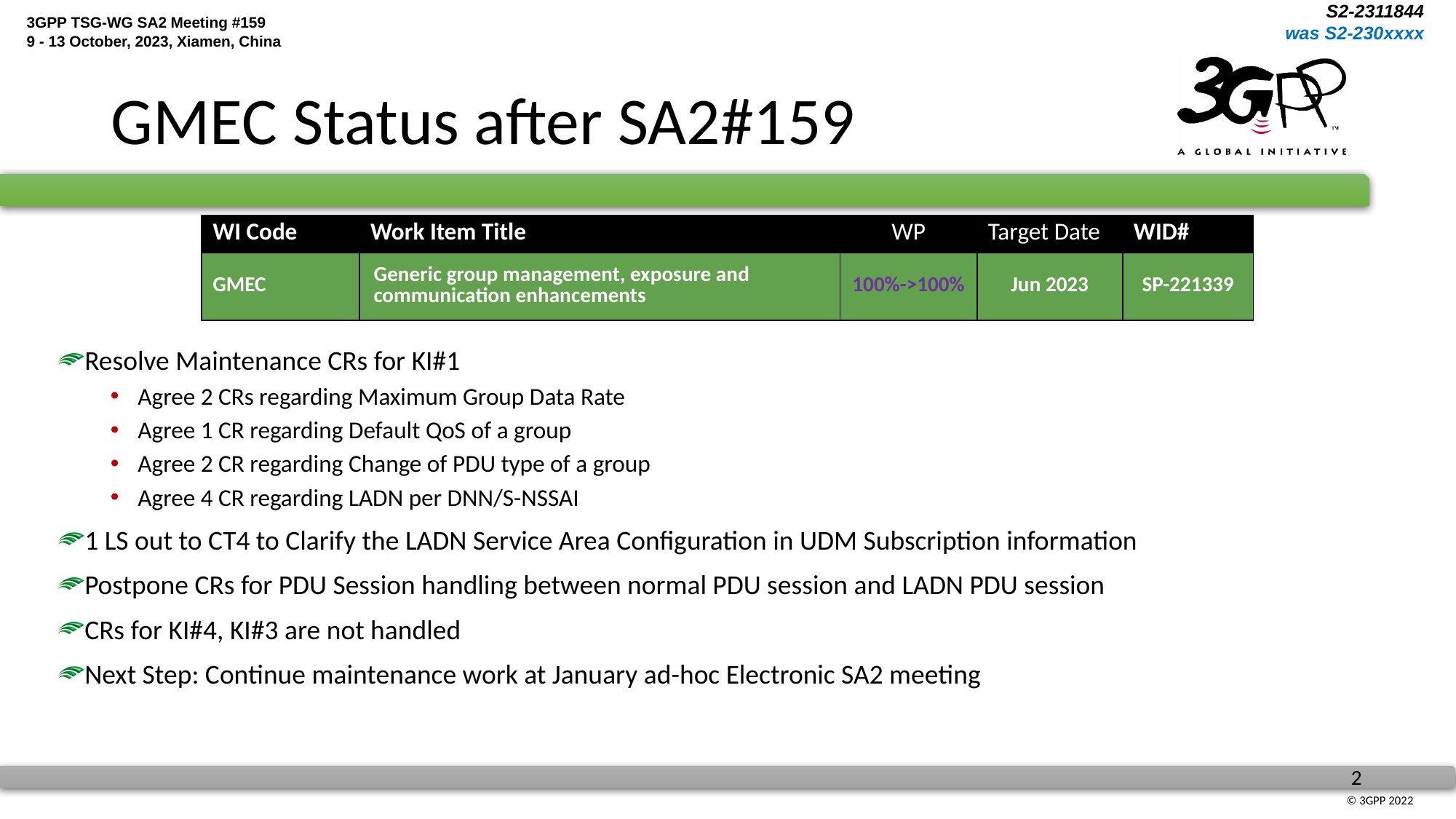

# GMEC Status after SA2#159
| WI Code | Work Item Title | WP | Target Date | WID# |
| --- | --- | --- | --- | --- |
| GMEC | Generic group management, exposure and communication enhancements | 100%->100% | Jun 2023 | SP-221339 |
Resolve Maintenance CRs for KI#1
Agree 2 CRs regarding Maximum Group Data Rate
Agree 1 CR regarding Default QoS of a group
Agree 2 CR regarding Change of PDU type of a group
Agree 4 CR regarding LADN per DNN/S-NSSAI
1 LS out to CT4 to Clarify the LADN Service Area Configuration in UDM Subscription information
Postpone CRs for PDU Session handling between normal PDU session and LADN PDU session
CRs for KI#4, KI#3 are not handled
Next Step: Continue maintenance work at January ad-hoc Electronic SA2 meeting